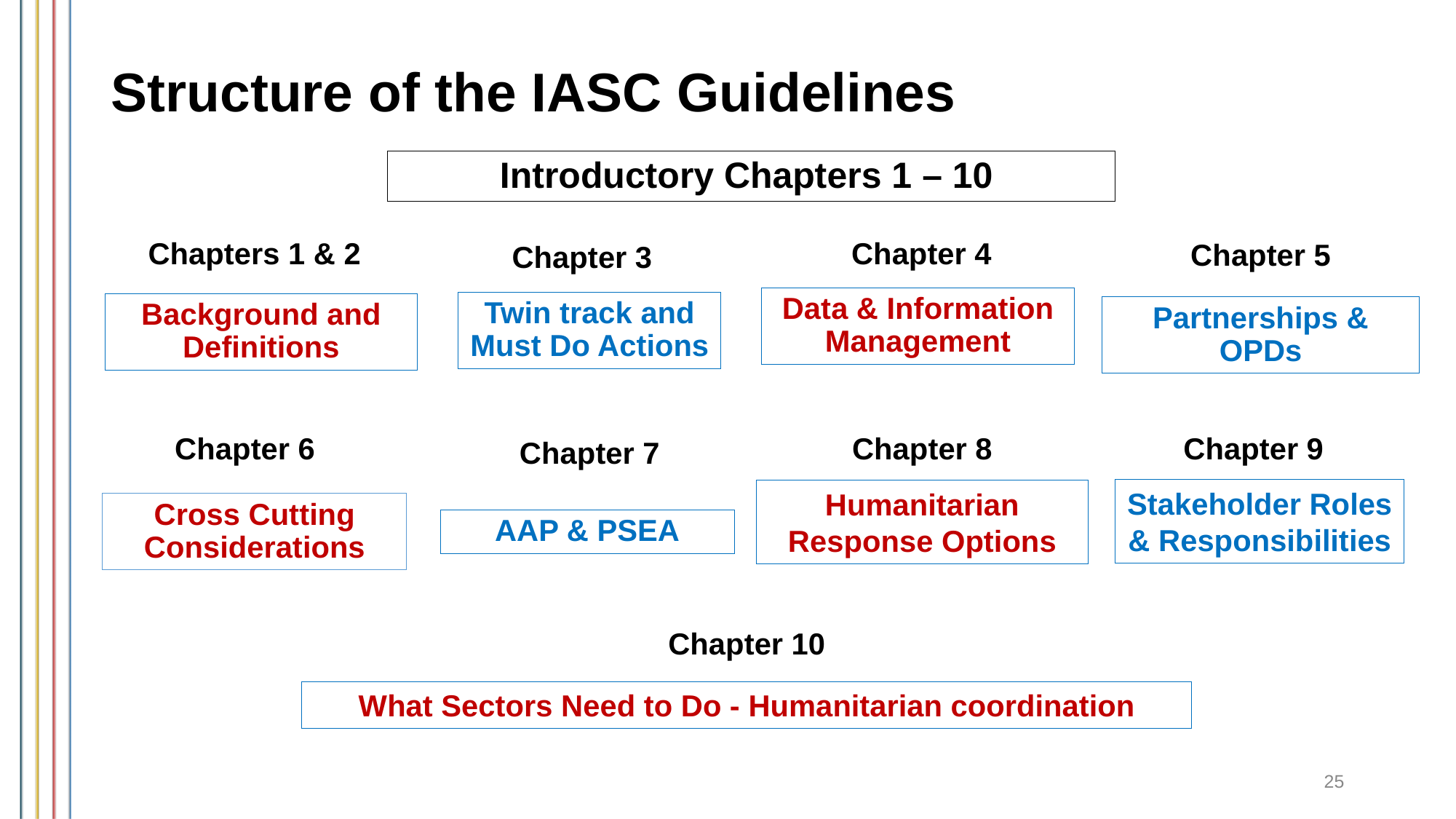

# Structure of the IASC Guidelines
Introductory Chapters 1 – 10
Chapters 1 & 2
Chapter 4
Chapter 5
Chapter 3
Data & Information Management
Twin track and Must Do Actions
Background and Definitions
Partnerships & OPDs
Chapter 6
Chapter 8
Chapter 9
Chapter 7
Stakeholder Roles & Responsibilities
Humanitarian Response Options
Cross Cutting Considerations
AAP & PSEA
Chapter 10
What Sectors Need to Do - Humanitarian coordination
25